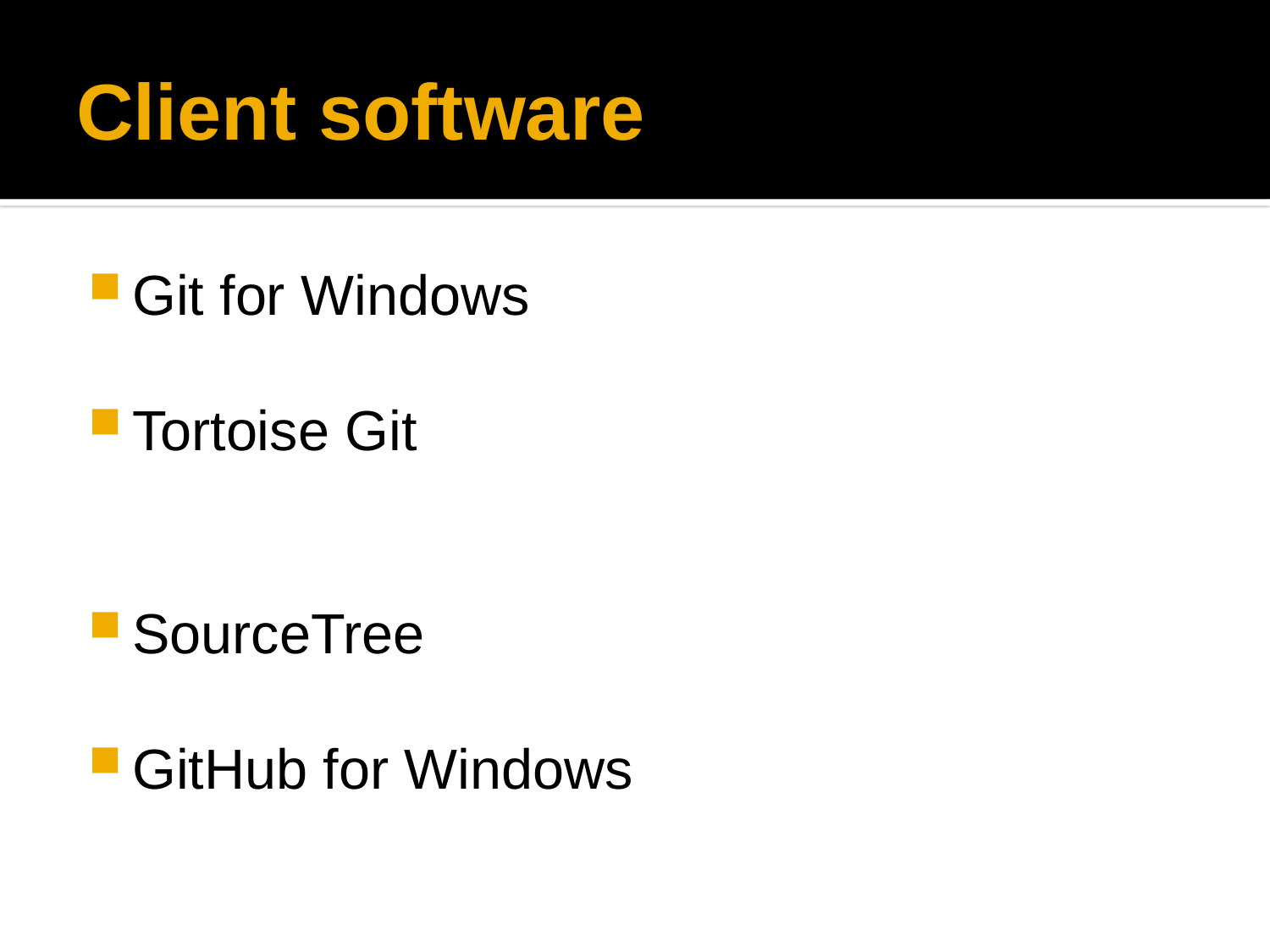

# Client software
Git for Windows

Tortoise Git

SourceTree

GitHub for Windows